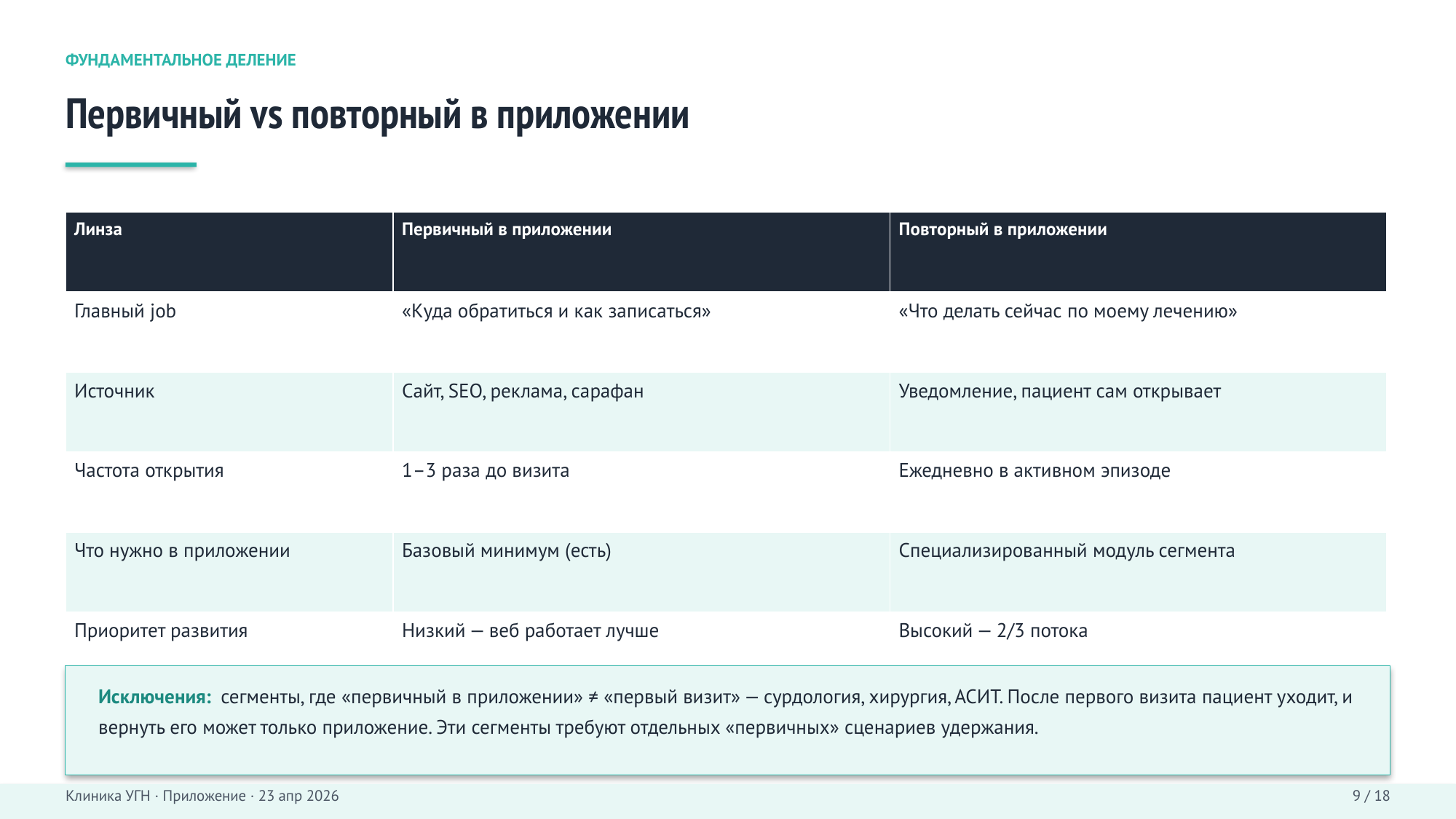

ФУНДАМЕНТАЛЬНОЕ ДЕЛЕНИЕ
Первичный vs повторный в приложении

| Линза | Первичный в приложении | Повторный в приложении |
| --- | --- | --- |
| Главный job | «Куда обратиться и как записаться» | «Что делать сейчас по моему лечению» |
| Источник | Сайт, SEO, реклама, сарафан | Уведомление, пациент сам открывает |
| Частота открытия | 1–3 раза до визита | Ежедневно в активном эпизоде |
| Что нужно в приложении | Базовый минимум (есть) | Специализированный модуль сегмента |
| Приоритет развития | Низкий — веб работает лучше | Высокий — 2/3 потока |

Исключения:  сегменты, где «первичный в приложении» ≠ «первый визит» — сурдология, хирургия, АСИТ. После первого визита пациент уходит, и вернуть его может только приложение. Эти сегменты требуют отдельных «первичных» сценариев удержания.

Клиника УГН · Приложение · 23 апр 2026
9 / 18